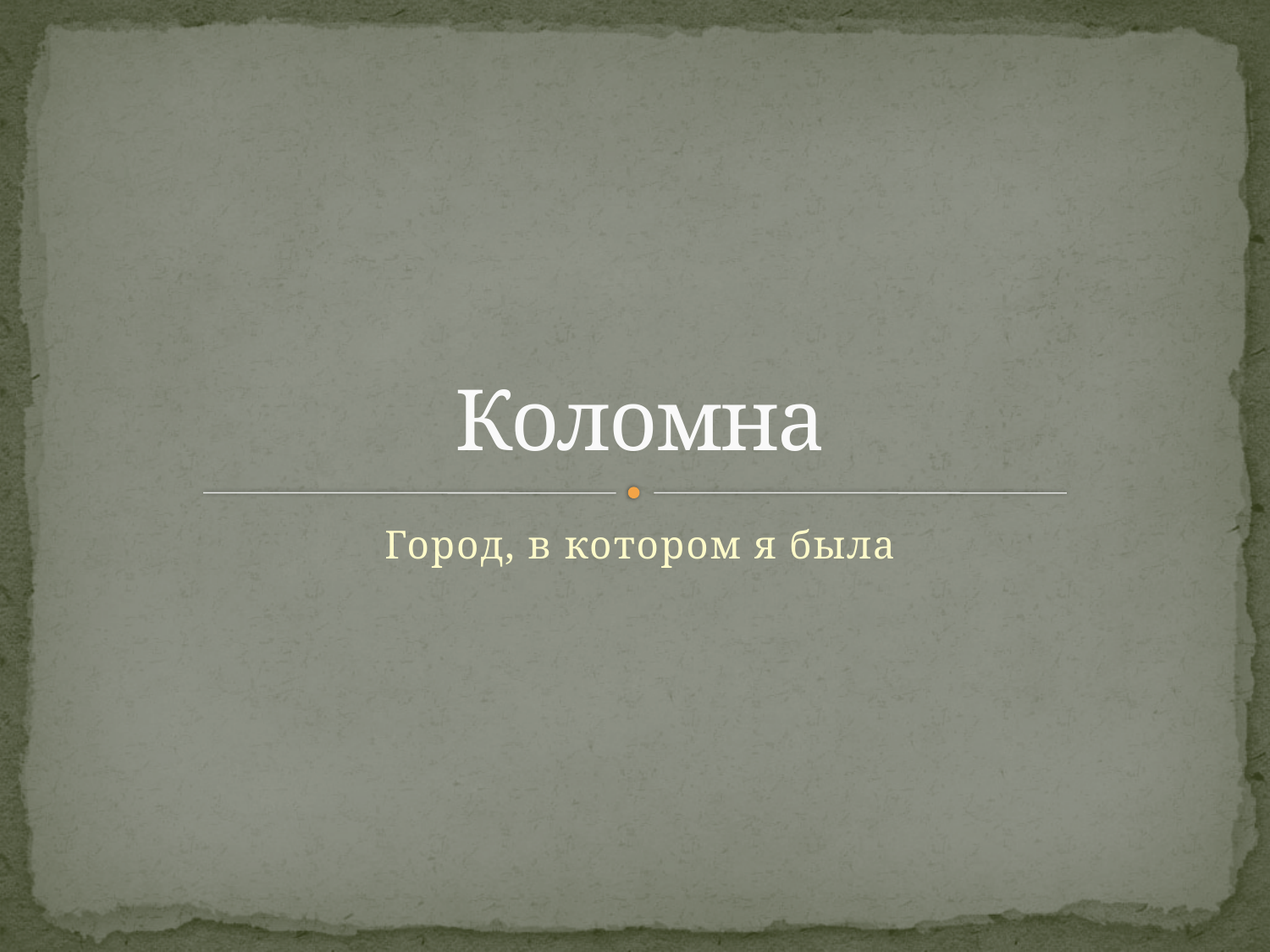

# Коломна
Город, в котором я была